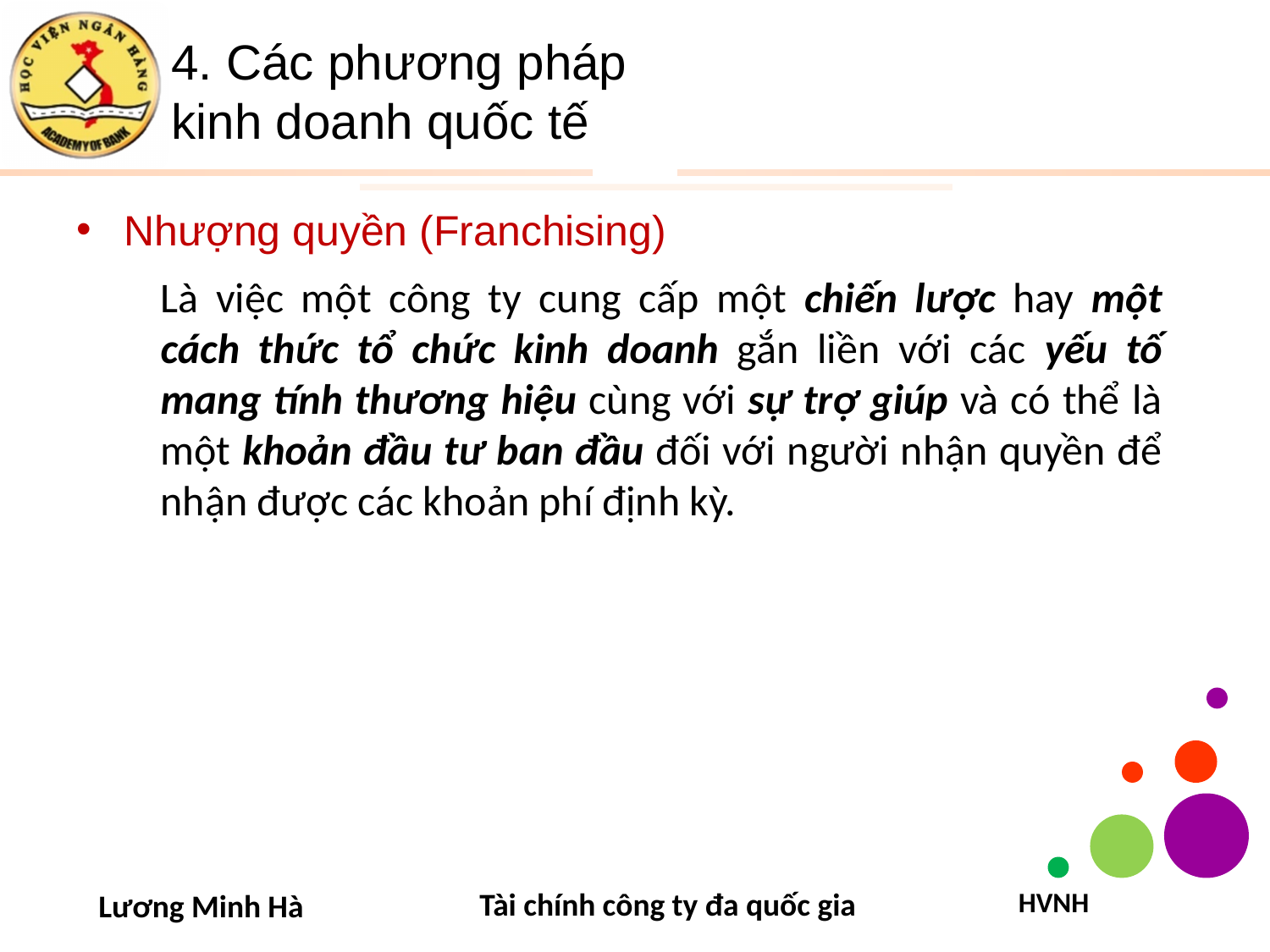

# 4. Các phương pháp kinh doanh quốc tế
Nhượng quyền (Franchising)
Là việc một công ty cung cấp một chiến lược hay một cách thức tổ chức kinh doanh gắn liền với các yếu tố mang tính thương hiệu cùng với sự trợ giúp và có thể là một khoản đầu tư ban đầu đối với người nhận quyền để nhận được các khoản phí định kỳ.